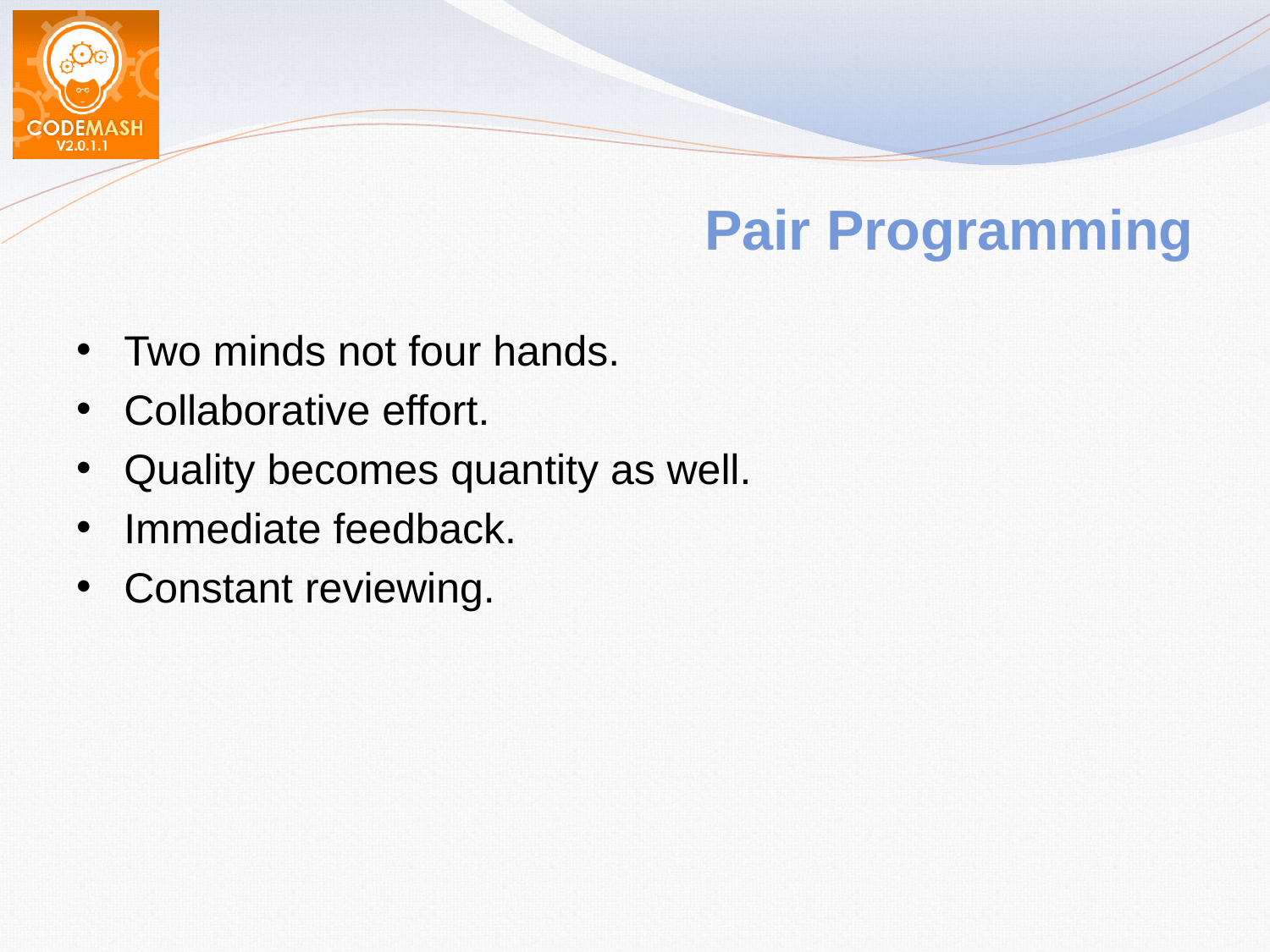

# Pair Programming
Two minds not four hands.
Collaborative effort.
Quality becomes quantity as well.
Immediate feedback.
Constant reviewing.